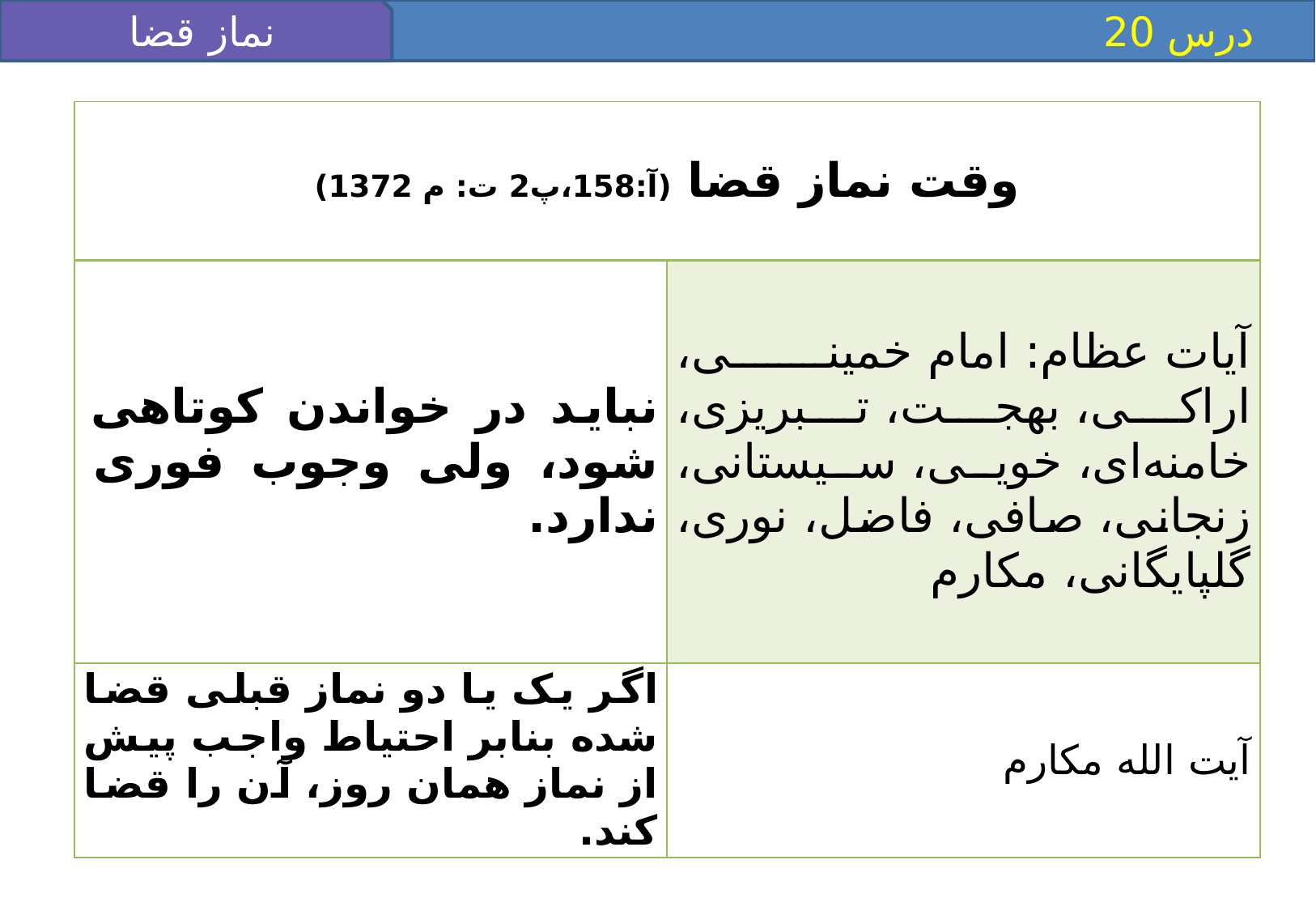

نماز قضا
 درس 20
| وقت نماز قضا (آ:158،پ2 ت: م 1372) |  |
| --- | --- |
| نباید در خواندن کوتاهی شود، ولی وجوب فوری ندارد. | آیات عظام: امام خمینی، اراکی، بهجت، تبریزی، خامنه‌ای، خویی، سیستانی، زنجانی، صافی، فاضل، نوری، گلپایگانی، مکارم |
| اگر یک یا دو نماز قبلی قضا شده بنابر احتیاط واجب پیش از نماز همان روز، آن را قضا کند. | آیت الله مکارم |